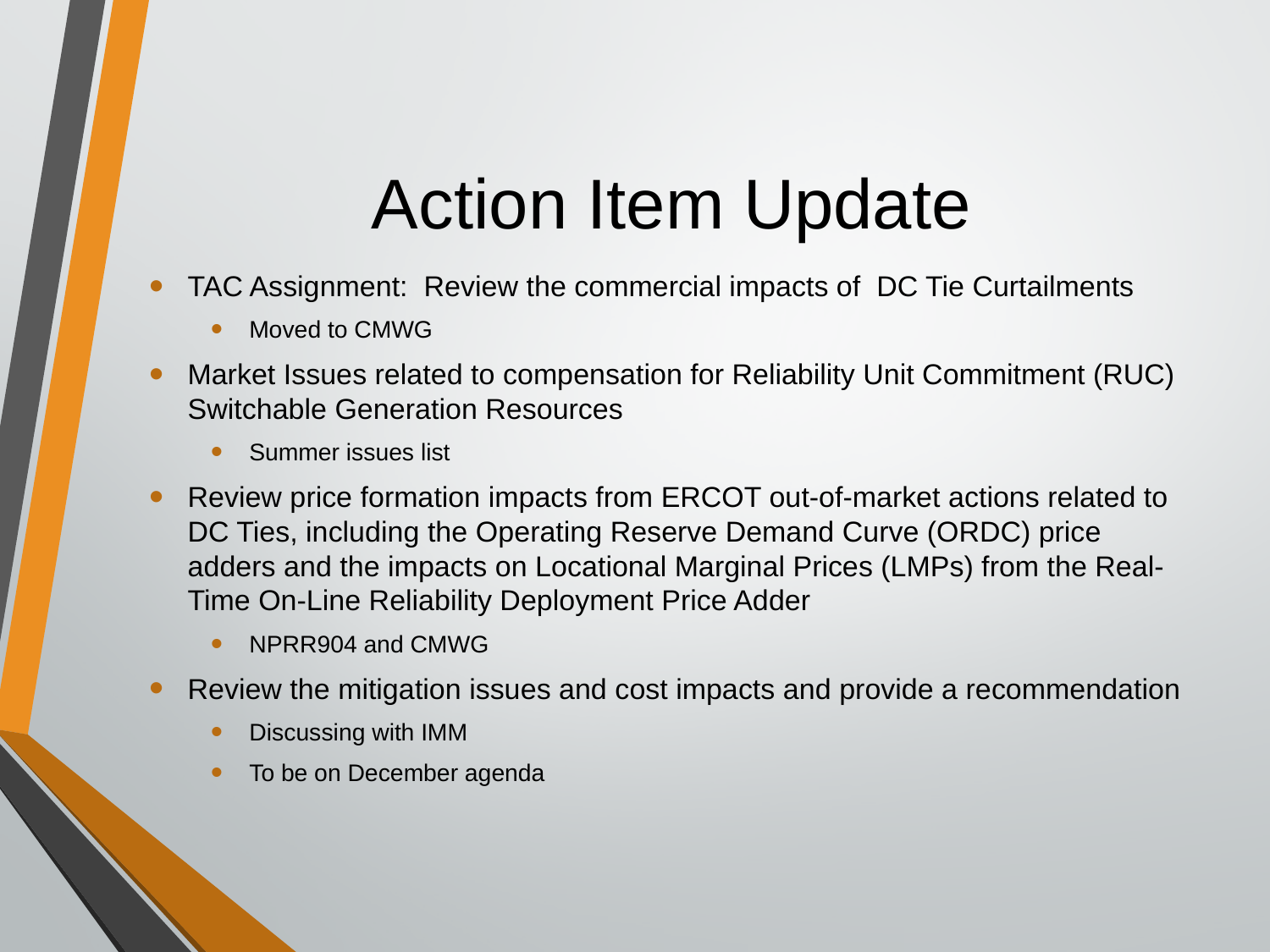

# Action Item Update
TAC Assignment:  Review the commercial impacts of  DC Tie Curtailments
Moved to CMWG
Market Issues related to compensation for Reliability Unit Commitment (RUC) Switchable Generation Resources
Summer issues list
Review price formation impacts from ERCOT out-of-market actions related to DC Ties, including the Operating Reserve Demand Curve (ORDC) price adders and the impacts on Locational Marginal Prices (LMPs) from the Real-Time On-Line Reliability Deployment Price Adder
NPRR904 and CMWG
Review the mitigation issues and cost impacts and provide a recommendation
Discussing with IMM
To be on December agenda